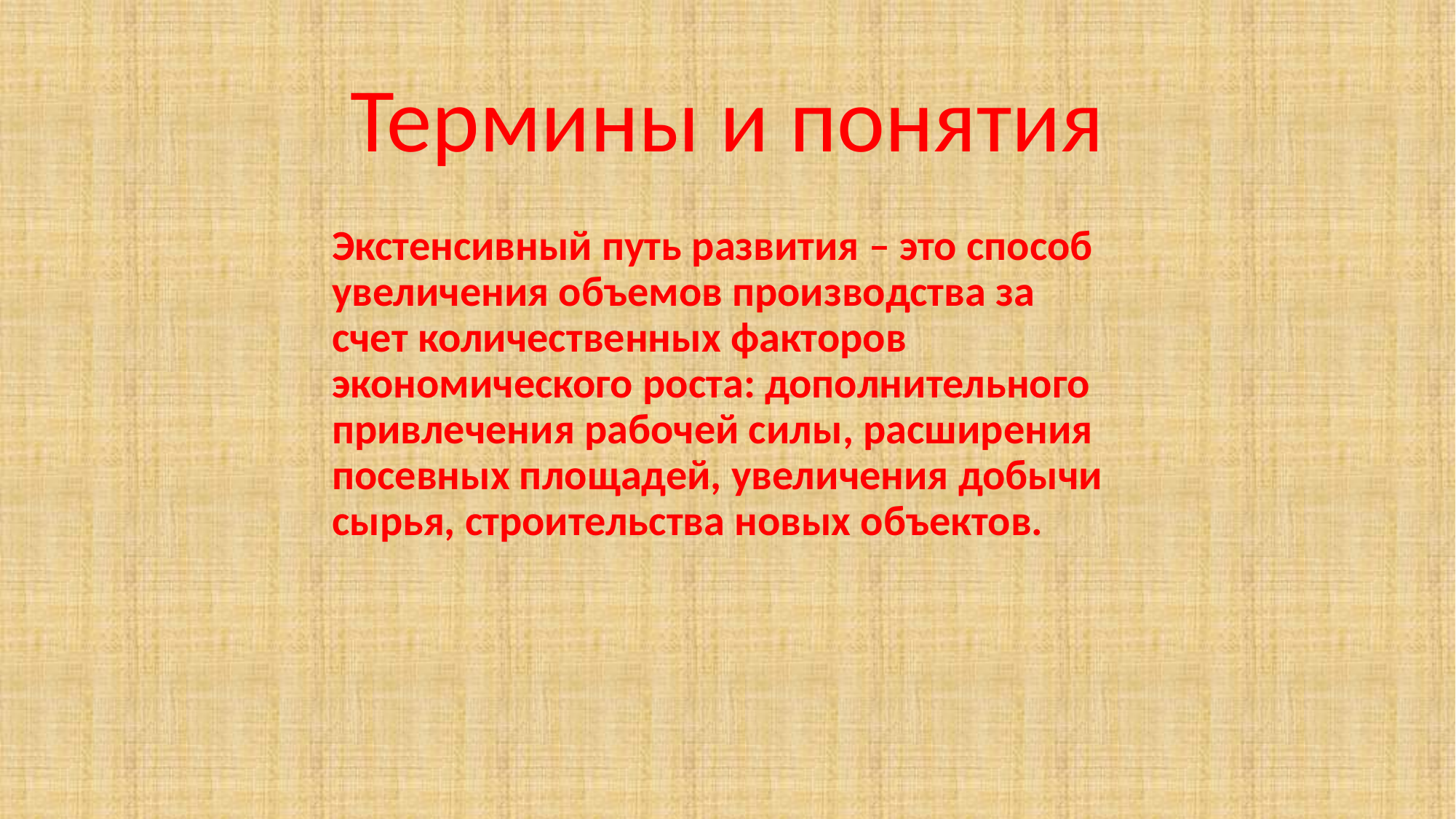

# Термины и понятия
Экстенсивный путь развития – это способ увеличения объемов производства за счет количественных факторов экономического роста: дополнительного привлечения рабочей силы, расширения посевных площадей, увеличения добычи сырья, строительства новых объектов.